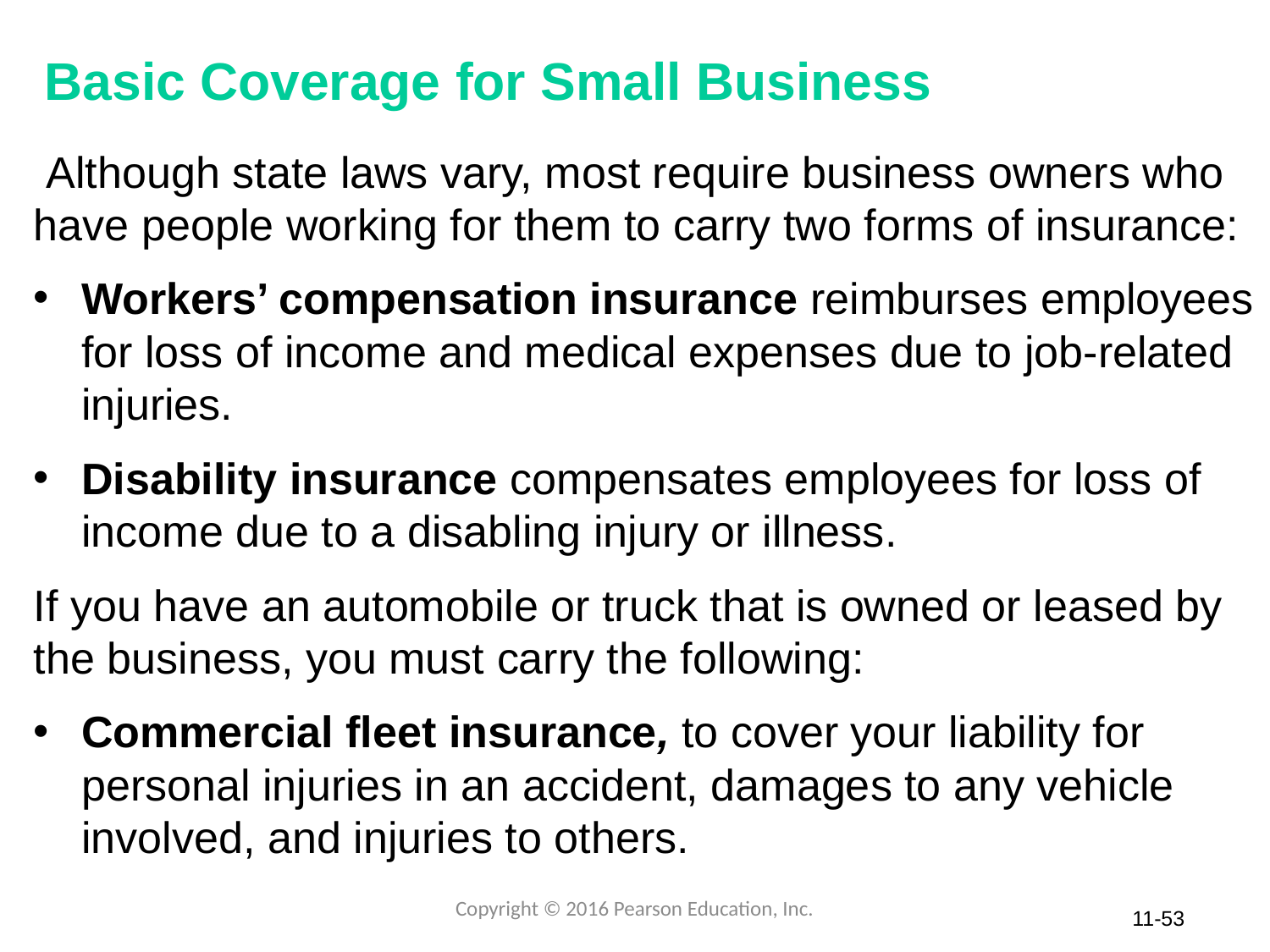

# Basic Coverage for Small Business
 Although state laws vary, most require business owners who have people working for them to carry two forms of insurance:

Workers’ compensation insurance reimburses employees for loss of income and medical expenses due to job-related injuries.

Disability insurance compensates employees for loss of income due to a disabling injury or illness.

If you have an automobile or truck that is owned or leased by the business, you must carry the following:

Commercial fleet insurance, to cover your liability for personal injuries in an accident, damages to any vehicle involved, and injuries to others.

Copyright © 2016 Pearson Education, Inc.